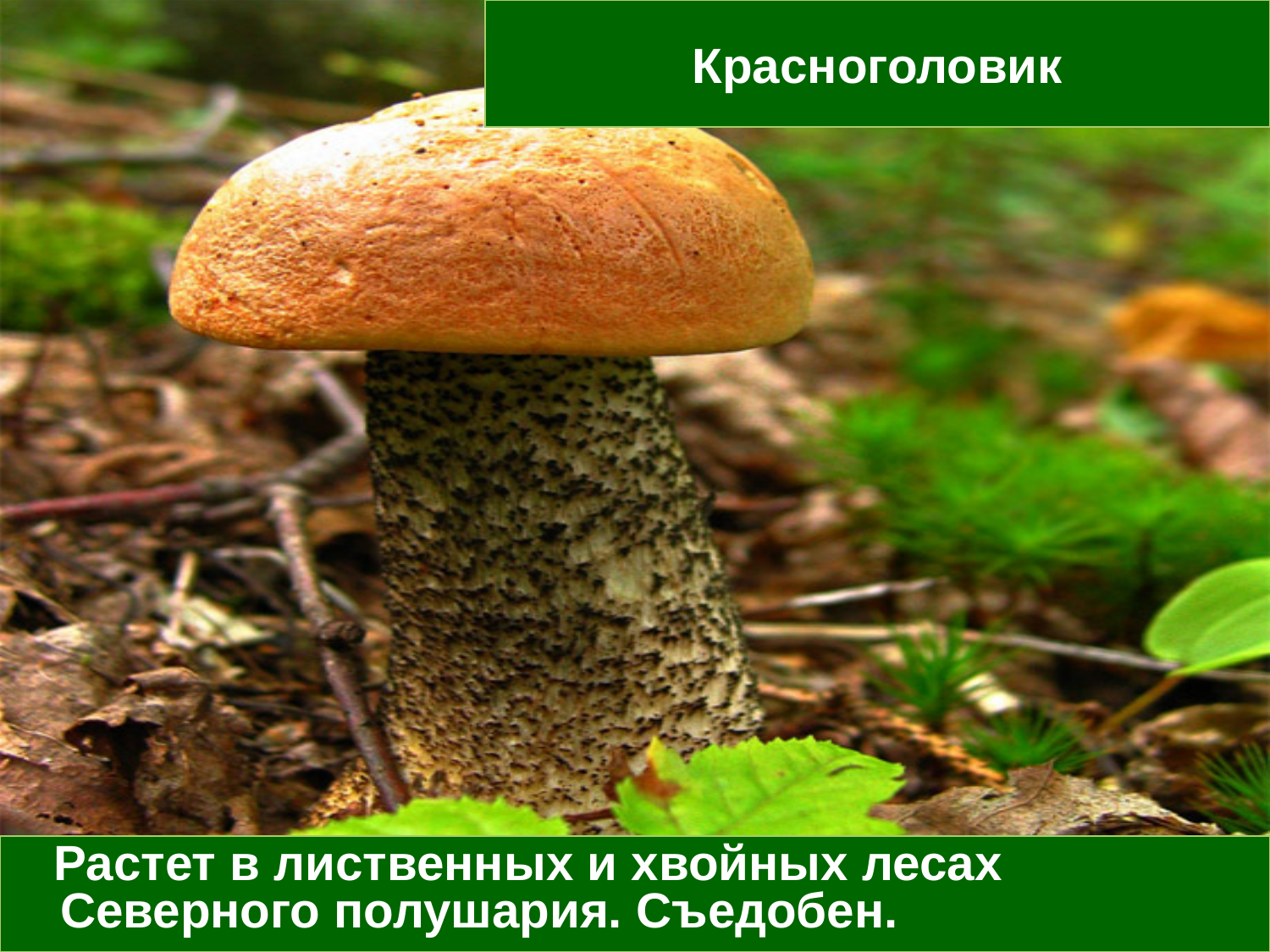

# Красноголовик
   Растет в лиственных и хвойных лесах Северного полушария. Съедобен.